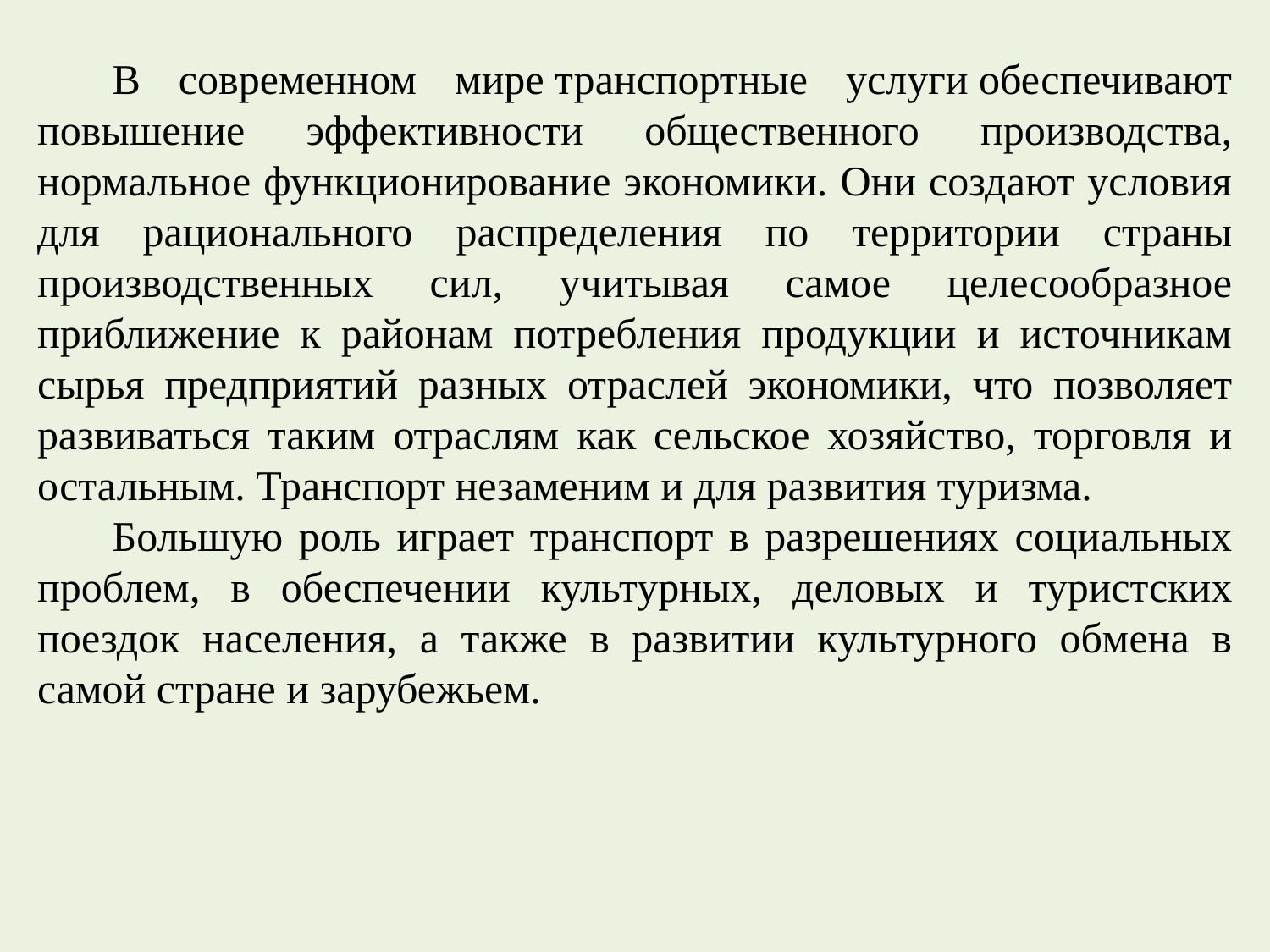

В современном мире транспортные услуги обеспечивают повышение эффективности общественного производства, нормальное функционирование экономики. Они создают условия для рационального распределения по территории страны производственных сил, учитывая самое целесообразное приближение к районам потребления продукции и источникам сырья предприятий разных отраслей экономики, что позволяет развиваться таким отраслям как сельское хозяйство, торговля и остальным. Транспорт незаменим и для развития туризма.
Большую роль играет транспорт в разрешениях социальных проблем, в обеспечении культурных, деловых и туристских поездок населения, а также в развитии культурного обмена в самой стране и зарубежьем.